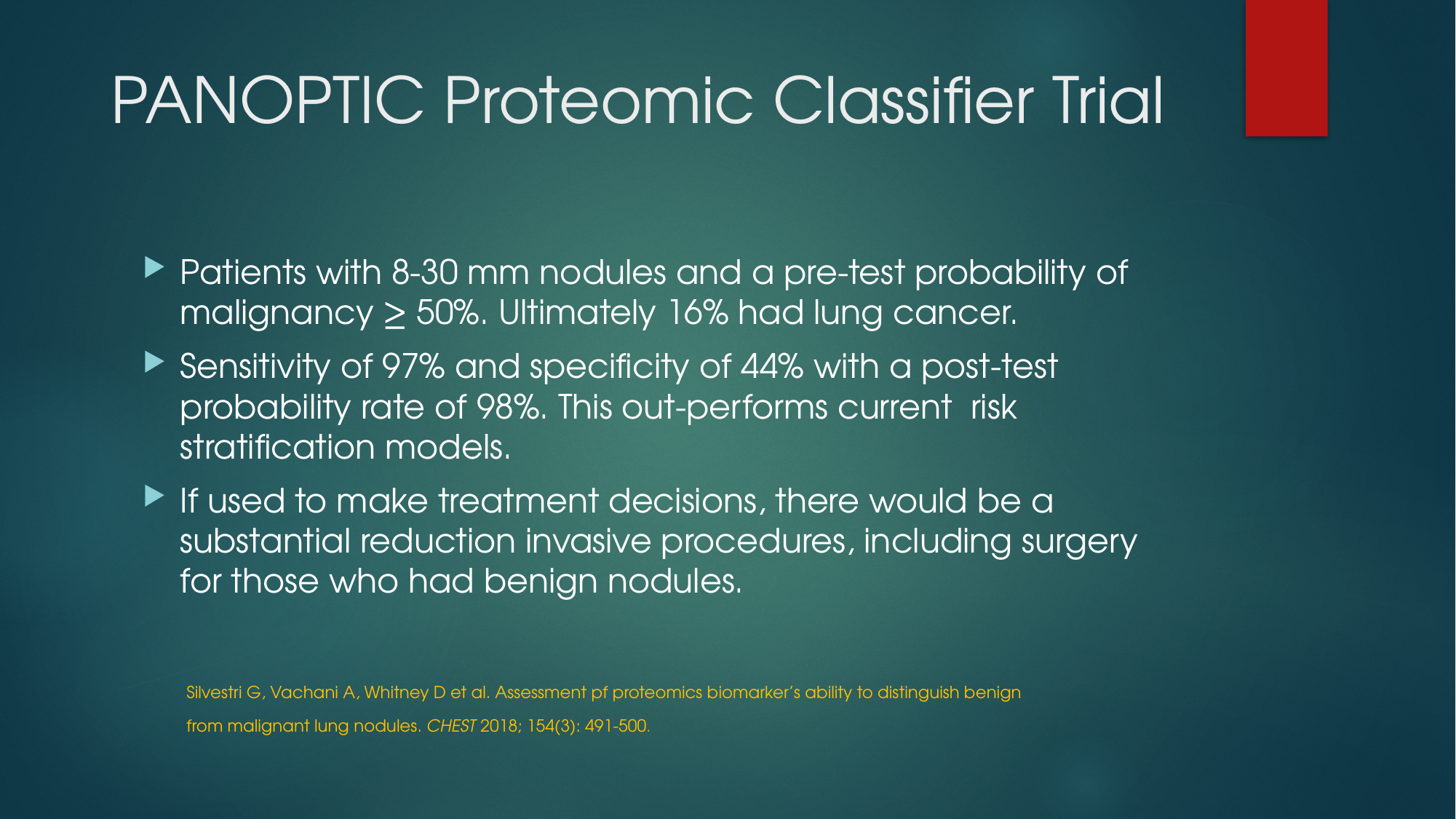

# PANOPTIC Proteomic Classifier Trial
Patients with 8-30 mm nodules and a pre-test probability of malignancy ≥ 50%. Ultimately 16% had lung cancer.
Sensitivity of 97% and specificity of 44% with a post-test probability rate of 98%. This out-performs current  risk stratification models.
If used to make treatment decisions, there would be a substantial reduction invasive procedures, including surgery for those who had benign nodules.

		Silvestri G, Vachani A, Whitney D et al. Assessment pf proteomics biomarker’s ability to distinguish benign
		from malignant lung nodules. CHEST 2018; 154(3): 491-500.